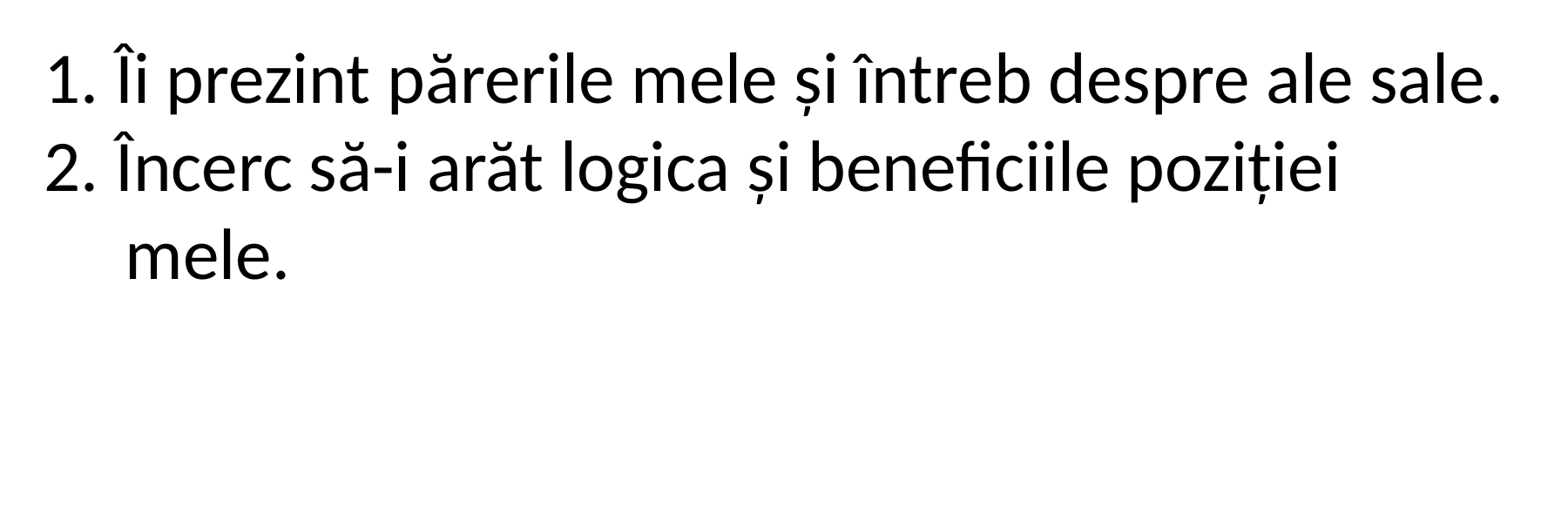

1. Îi prezint părerile mele și întreb despre ale sale.
2. Încerc să-i arăt logica și beneficiile poziției
     mele.